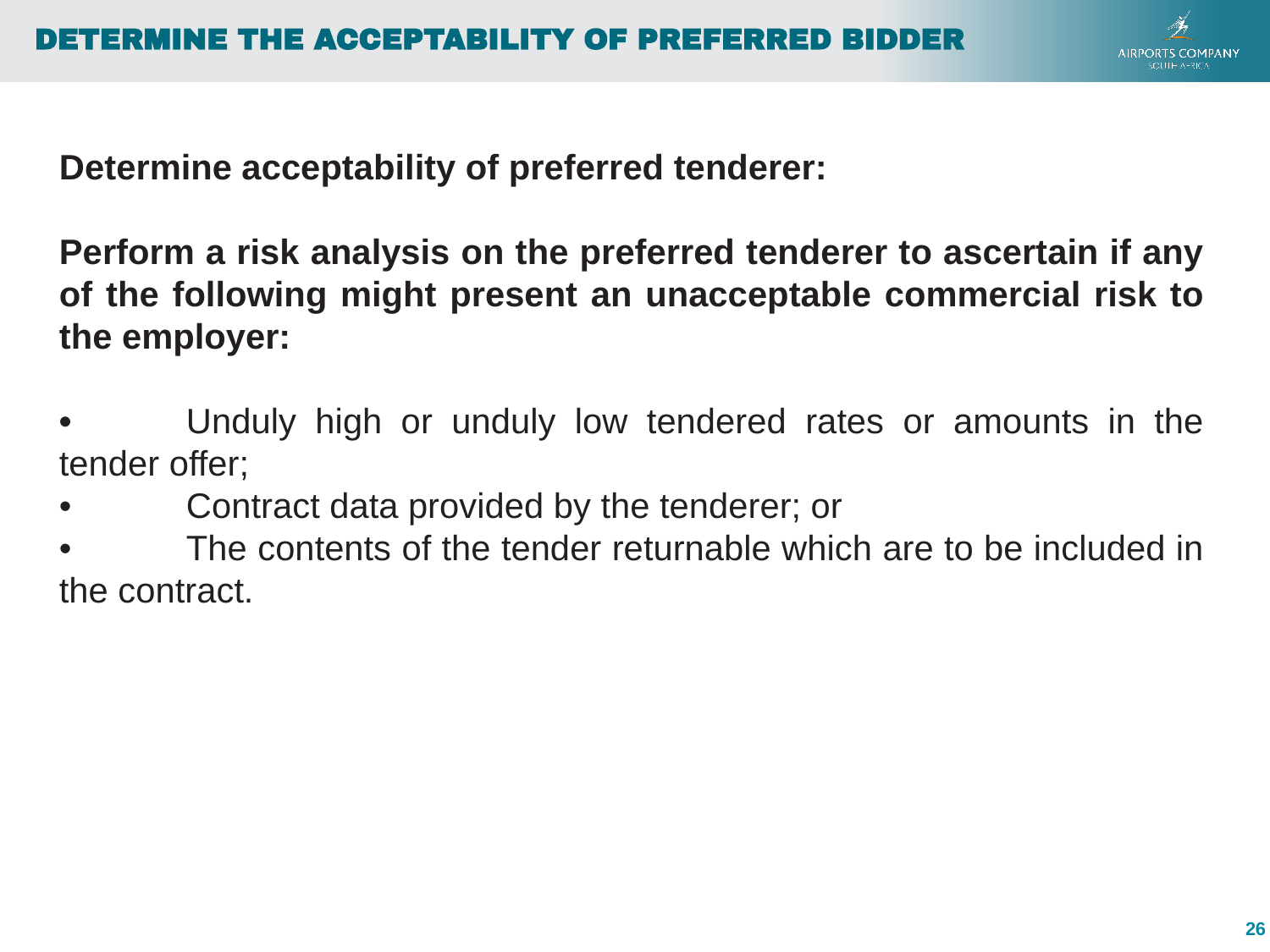

Determine the acceptability of preferred bidder
Determine acceptability of preferred tenderer:

Perform a risk analysis on the preferred tenderer to ascertain if any of the following might present an unacceptable commercial risk to the employer:

•	Unduly high or unduly low tendered rates or amounts in the tender offer;
•	Contract data provided by the tenderer; or
•	The contents of the tender returnable which are to be included in the contract.
26